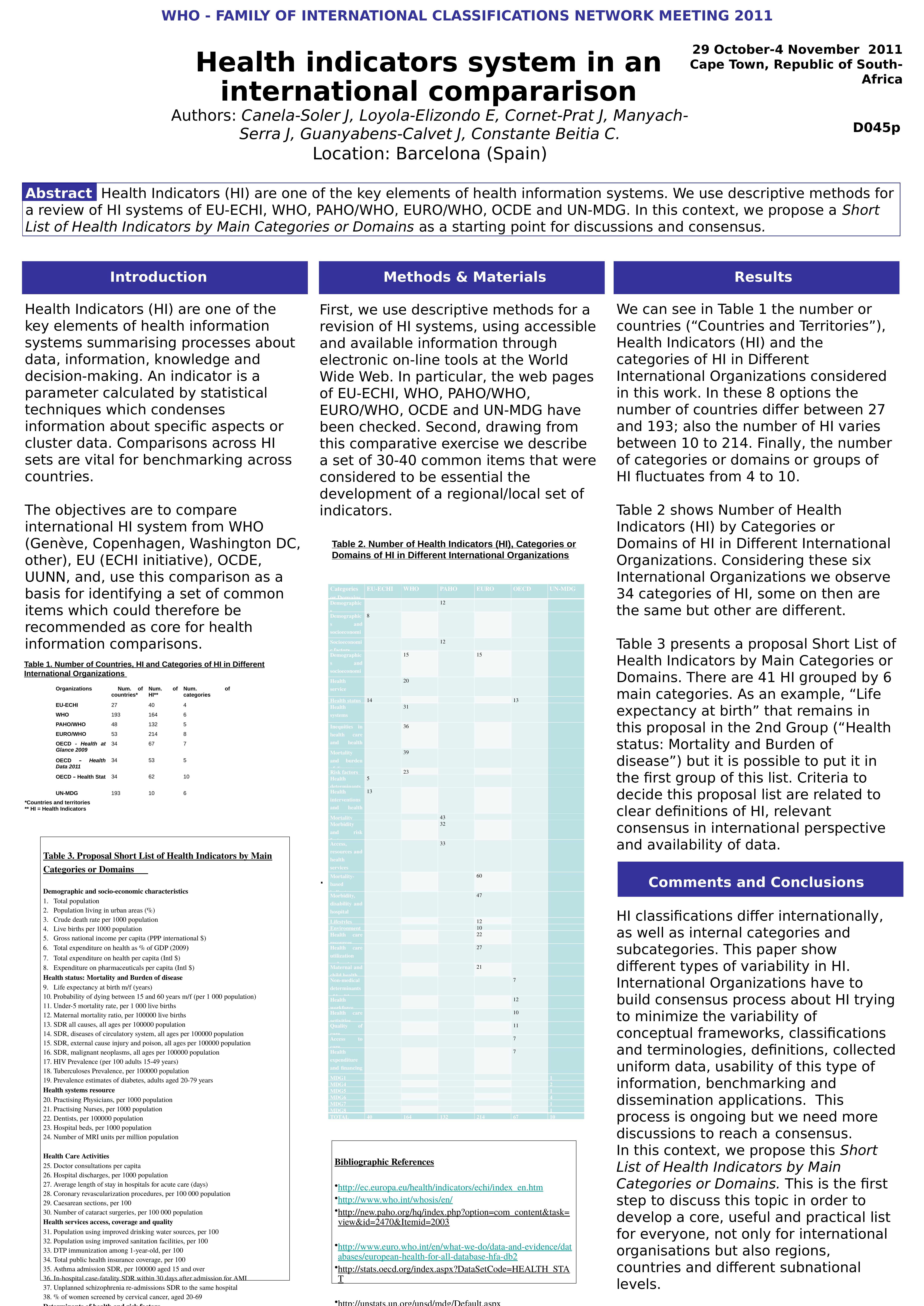

WHO - FAMILY OF INTERNATIONAL CLASSIFICATIONS NETWORK MEETING 2011

29 October-4 November  2011
Cape Town, Republic of South-Africa

Health indicators system in an international compararison
Authors: Canela-Soler J, Loyola-Elizondo E, Cornet-Prat J, Manyach-Serra J, Guanyabens-Calvet J, Constante Beitia C.
Location: Barcelona (Spain)
D045p

Abstract  Health Indicators (HI) are one of the key elements of health information systems. We use descriptive methods for a review of HI systems of EU-ECHI, WHO, PAHO/WHO, EURO/WHO, OCDE and UN-MDG. In this context, we propose a Short List of Health Indicators by Main Categories or Domains as a starting point for discussions and consensus.

Introduction
Methods & Materials
Results
Health Indicators (HI) are one of the key elements of health information systems summarising processes about data, information, knowledge and decision-making. An indicator is a parameter calculated by statistical techniques which condenses information about specific aspects or cluster data. Comparisons across HI sets are vital for benchmarking across countries.

The objectives are to compare international HI system from WHO (Genève, Copenhagen, Washington DC, other), EU (ECHI initiative), OCDE, UUNN, and, use this comparison as a basis for identifying a set of common items which could therefore be recommended as core for health information comparisons.
We can see in Table 1 the number or countries (“Countries and Territories”), Health Indicators (HI) and the categories of HI in Different International Organizations considered in this work. In these 8 options the number of countries differ between 27 and 193; also the number of HI varies between 10 to 214. Finally, the number of categories or domains or groups of HI fluctuates from 4 to 10.

Table 2 shows Number of Health Indicators (HI) by Categories or Domains of HI in Different International Organizations. Considering these six International Organizations we observe 34 categories of HI, some on then are the same but other are different.

Table 3 presents a proposal Short List of Health Indicators by Main Categories or Domains. There are 41 HI grouped by 6 main categories. As an example, “Life expectancy at birth” that remains in this proposal in the 2nd Group (“Health status: Mortality and Burden of disease”) but it is possible to put it in the first group of this list. Criteria to decide this proposal list are related to clear definitions of HI, relevant consensus in international perspective and availability of data.
First, we use descriptive methods for a revision of HI systems, using accessible and available information through electronic on-line tools at the World Wide Web. In particular, the web pages of EU-ECHI, WHO, PAHO/WHO, EURO/WHO, OCDE and UN-MDG have been checked. Second, drawing from this comparative exercise we describe a set of 30-40 common items that were considered to be essential the development of a regional/local set of indicators.

.
Table 2. Number of Health Indicators (HI), Categories or Domains of HI in Different International Organizations

| Categories or Domains | EU-ECHI | WHO | PAHO | EURO | OECD | UN-MDG |
| --- | --- | --- | --- | --- | --- | --- |
| Demographics |  |  | 12 |  |  |  |
| Demographics and socioeconomic factors | 8 |  |  |  |  |  |
| Socioeconomic factors |  |  | 12 |  |  |  |
| Demographics and socioeconomic statistics |  | 15 |  | 15 |  |  |
| Health service coverage |  | 20 |  |  |  |  |
| Health status | 14 |  |  |  | 13 |  |
| Health systems resources |  | 31 |  |  |  |  |
| Inequities in health care and health outcomes |  | 36 |  |  |  |  |
| Mortality and burden of disease |  | 39 |  |  |  |  |
| Risk factors |  | 23 |  |  |  |  |
| Health determinants | 5 |  |  |  |  |  |
| Health interventions and health services | 13 |  |  |  |  |  |
| Mortality |  |  | 43 |  |  |  |
| Morbidity and risk factors |  |  | 32 |  |  |  |
| Access, resources and health services coverage |  |  | 33 |  |  |  |
| Mortality-based indicators |  |  |  | 60 |  |  |
| Morbidity, disability and hospital discharges |  |  |  | 47 |  |  |
| Lifestyles |  |  |  | 12 |  |  |
| Environment |  |  |  | 10 |  |  |
| Health care resources |  |  |  | 22 |  |  |
| Health care utilization and costs |  |  |  | 27 |  |  |
| Maternal and child health |  |  |  | 21 |  |  |
| Non-medical determinants of health |  |  |  |  | 7 |  |
| Health workforce |  |  |  |  | 12 |  |
| Health care activities |  |  |  |  | 10 |  |
| Quality of care |  |  |  |  | 11 |  |
| Access to care |  |  |  |  | 7 |  |
| Health expenditure and financing to care |  |  |  |  | 7 |  |
| MDG1 |  |  |  |  |  | 1 |
| MDG4 |  |  |  |  |  | 2 |
| MDG5 |  |  |  |  |  | 1 |
| MDG6 |  |  |  |  |  | 4 |
| MDG7 |  |  |  |  |  | 1 |
| MDG8 |  |  |  |  |  | 1 |
| TOTAL | 40 | 164 | 132 | 214 | 67 | 10 |
Table 1. Number of Countries, HI and Categories of HI in Different International Organizations

| Organizations | Num. of countries\* | Num. of HI\*\* | Num. of categories |
| --- | --- | --- | --- |
| EU-ECHI | 27 | 40 | 4 |
| WHO | 193 | 164 | 6 |
| PAHO/WHO | 48 | 132 | 5 |
| EURO/WHO | 53 | 214 | 8 |
| OECD - Health at Glance 2009 | 34 | 67 | 7 |
| OECD – Health Data 2011 | 34 | 53 | 5 |
| OECD – Health Stat | 34 | 62 | 10 |
| UN-MDG | 193 | 10 | 6 |
*Countries and territories
** HI = Health Indicators

| Table 3. Proposal Short List of Health Indicators by Main Categories or Domains Demographic and socio-economic characteristics Total population Population living in urban areas (%) Crude death rate per 1000 population Live births per 1000 population Gross national income per capita (PPP international $) Total expenditure on health as % of GDP (2009) Total expenditure on health per capita (Intl $) Expenditure on pharmaceuticals per capita (Intl $) Health status: Mortality and Burden of disease Life expectancy at birth m/f (years) Probability of dying between 15 and 60 years m/f (per 1 000 population) Under-5 mortality rate, per 1 000 live births Maternal mortality ratio, per 100000 live births SDR all causes, all ages per 100000 population SDR, diseases of circulatory system, all ages per 100000 population SDR, external cause injury and poison, all ages per 100000 population SDR, malignant neoplasms, all ages per 100000 population HIV Prevalence (per 100 adults 15-49 years) Tuberculoses Prevalence, per 100000 population Prevalence estimates of diabetes, adults aged 20-79 years Health systems resource Practising Physicians, per 1000 population Practising Nurses, per 1000 population Dentists, per 100000 population Hospital beds, per 1000 population Number of MRI units per million population Health Care Activities Doctor consultations per capita Hospital discharges, per 1000 population Average length of stay in hospitals for acute care (days) Coronary revascularization procedures, per 100 000 population Caesarean sections, per 100 Number of cataract surgeries, per 100 000 population Health services access, coverage and quality Population using improved drinking water sources, per 100 Population using improved sanitation facilities, per 100 DTP immunization among 1-year-old, per 100 Total public health insurance coverage, per 100 Asthma admission SDR, per 100000 aged 15 and over In-hospital case-fatality SDR within 30 days after admission for AMI Unplanned schizophrenia re-admissions SDR to the same hospital % of women screened by cervical cancer, aged 20-69 Determinants of health and risk factors Tobacco smoking among adults (per 100 adults 15+) Alcohol consumption (per 100 adults 15+) Overweight and obesity (per 100 adults 15+) |
| --- |

Comments and Conclusions
HI classifications differ internationally, as well as internal categories and subcategories. This paper show different types of variability in HI. International Organizations have to build consensus process about HI trying to minimize the variability of conceptual frameworks, classifications and terminologies, definitions, collected uniform data, usability of this type of information, benchmarking and dissemination applications.  This process is ongoing but we need more discussions to reach a consensus.
In this context, we propose this Short List of Health Indicators by Main Categories or Domains. This is the first step to discuss this topic in order to develop a core, useful and practical list for everyone, not only for international organisations but also regions, countries and different subnational levels.
| Bibliographic References   http://ec.europa.eu/health/indicators/echi/index\_en.htm http://www.who.int/whosis/en/ http://new.paho.org/hq/index.php?option=com\_content&task=view&id=2470&Itemid=2003 http://www.euro.who.int/en/what-we-do/data-and-evidence/databases/european-health-for-all-database-hfa-db2 http://stats.oecd.org/index.aspx?DataSetCode=HEALTH\_STAT http://unstats.un.org/unsd/mdg/Default.aspx |
| --- |